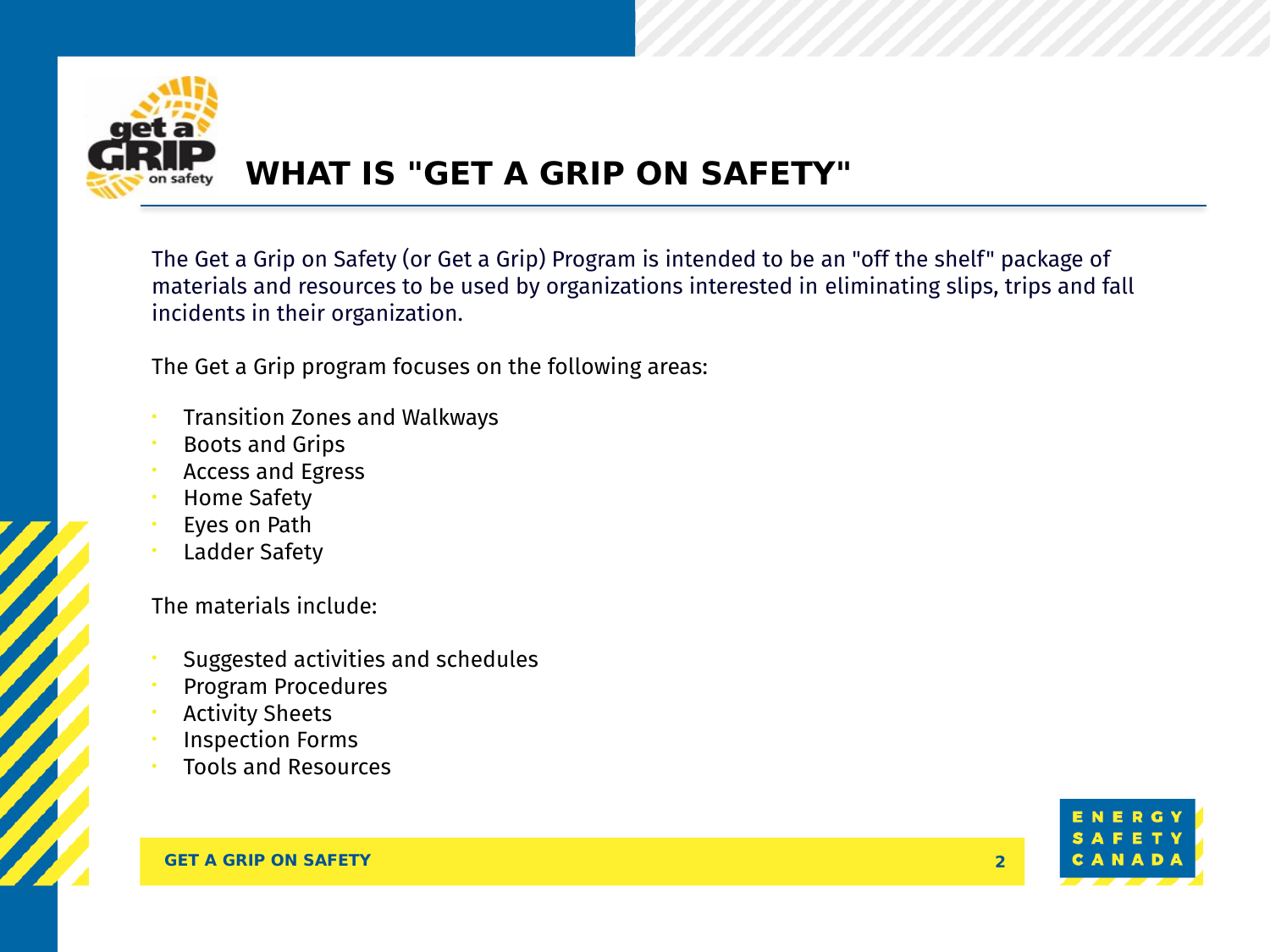

# What is "Get A Grip on safety"
The Get a Grip on Safety (or Get a Grip) Program is intended to be an "off the shelf" package of materials and resources to be used by organizations interested in eliminating slips, trips and fall incidents in their organization.
The Get a Grip program focuses on the following areas:

Transition Zones and Walkways
Boots and Grips
Access and Egress
Home Safety
Eyes on Path
Ladder Safety

The materials include:

Suggested activities and schedules
Program Procedures
Activity Sheets
Inspection Forms
Tools and Resources

Get a Grip on Safety
2